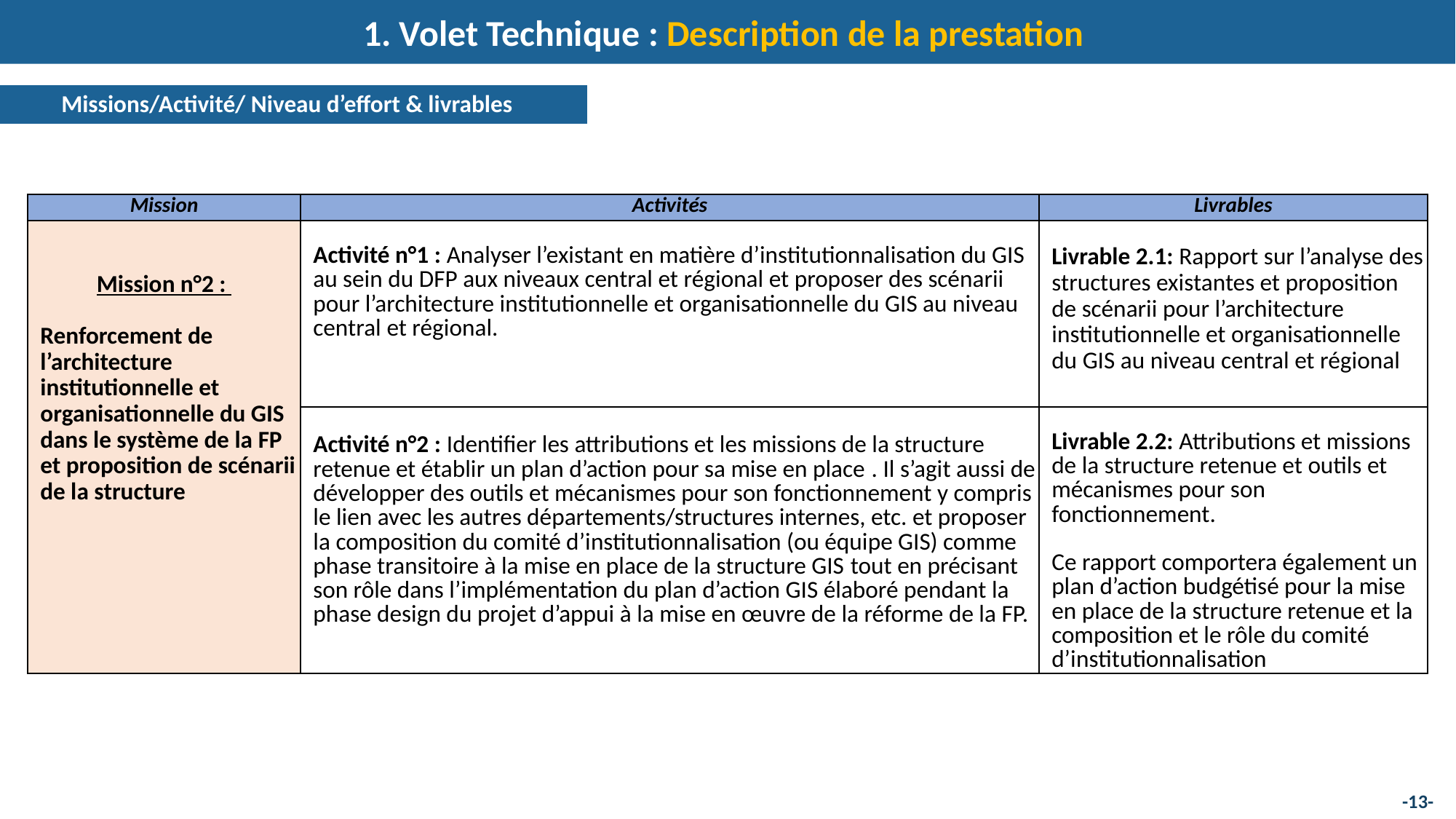

1. Volet Technique : Description de la prestation
Missions/Activité/ Niveau d’effort & livrables
| Mission | Activités | Livrables |
| --- | --- | --- |
| Mission n°2 : Renforcement de l’architecture institutionnelle et organisationnelle du GIS dans le système de la FP et proposition de scénarii de la structure | Activité n°1 : Analyser l’existant en matière d’institutionnalisation du GIS au sein du DFP aux niveaux central et régional et proposer des scénarii pour l’architecture institutionnelle et organisationnelle du GIS au niveau central et régional. | Livrable 2.1: Rapport sur l’analyse des structures existantes et proposition de scénarii pour l’architecture institutionnelle et organisationnelle du GIS au niveau central et régional |
|  | Activité n°2 : Identifier les attributions et les missions de la structure retenue et établir un plan d’action pour sa mise en place . Il s’agit aussi de développer des outils et mécanismes pour son fonctionnement y compris le lien avec les autres départements/structures internes, etc. et proposer la composition du comité d’institutionnalisation (ou équipe GIS) comme phase transitoire à la mise en place de la structure GIS tout en précisant son rôle dans l’implémentation du plan d’action GIS élaboré pendant la phase design du projet d’appui à la mise en œuvre de la réforme de la FP. | Livrable 2.2: Attributions et missions de la structure retenue et outils et mécanismes pour son fonctionnement. Ce rapport comportera également un plan d’action budgétisé pour la mise en place de la structure retenue et la composition et le rôle du comité d’institutionnalisation |
-13-